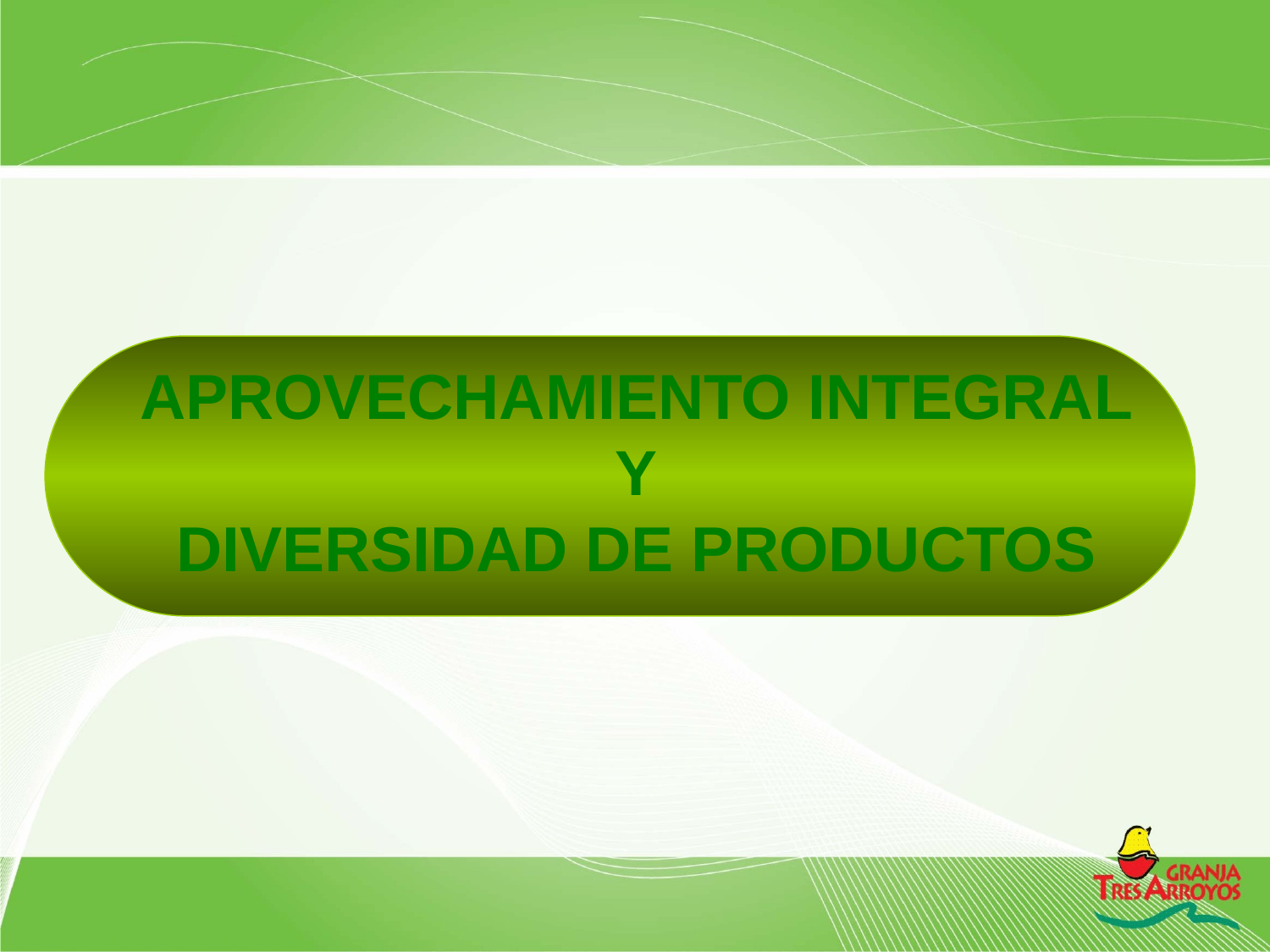

# APROVECHAMIENTO INTEGRAL Y DIVERSIDAD DE PRODUCTOS